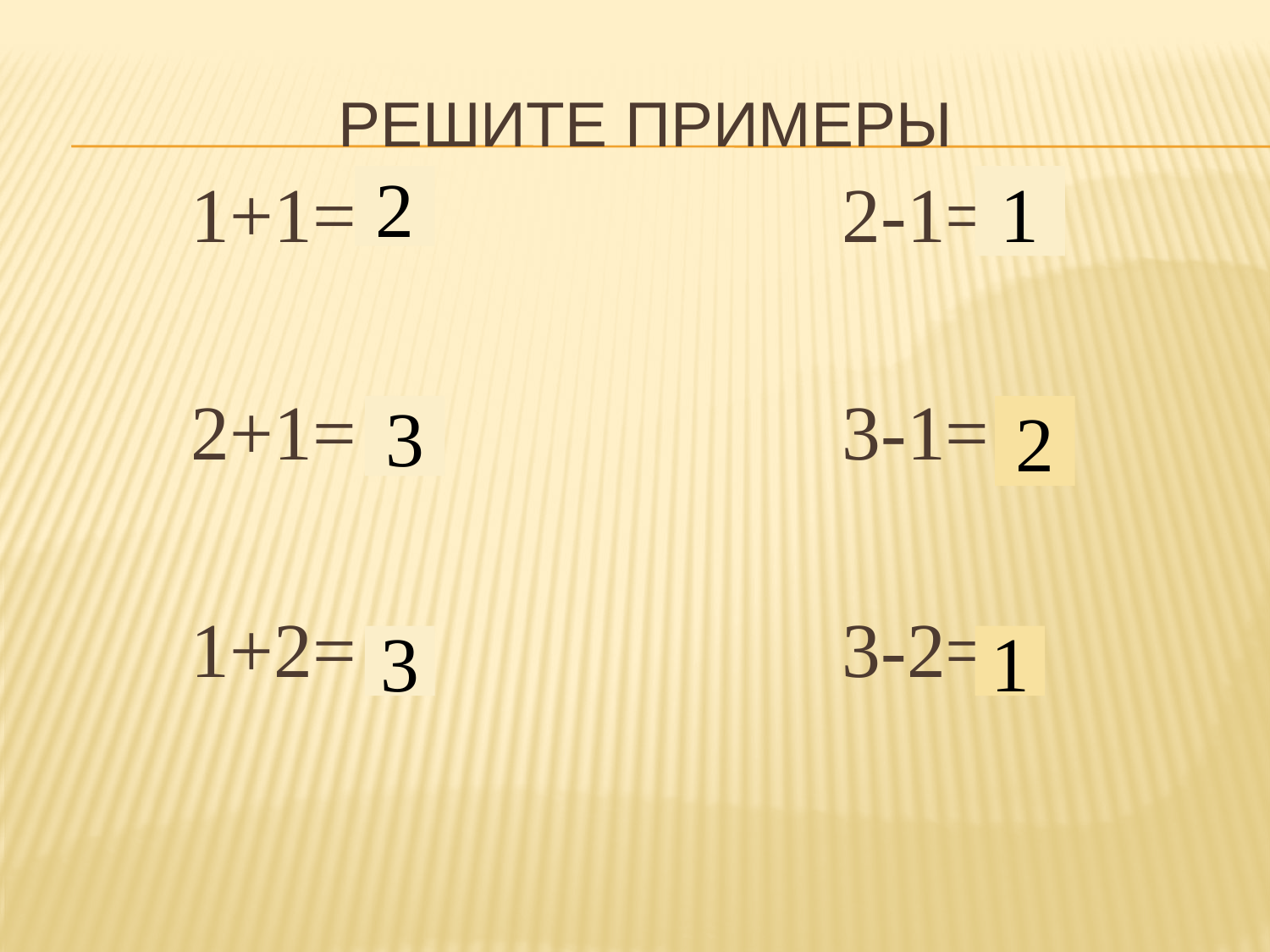

# Решите примеры
       1+1=                         2-1=

       2+1=                         3-1=

       1+2=                         3-2=
2
1
3
2
3
1